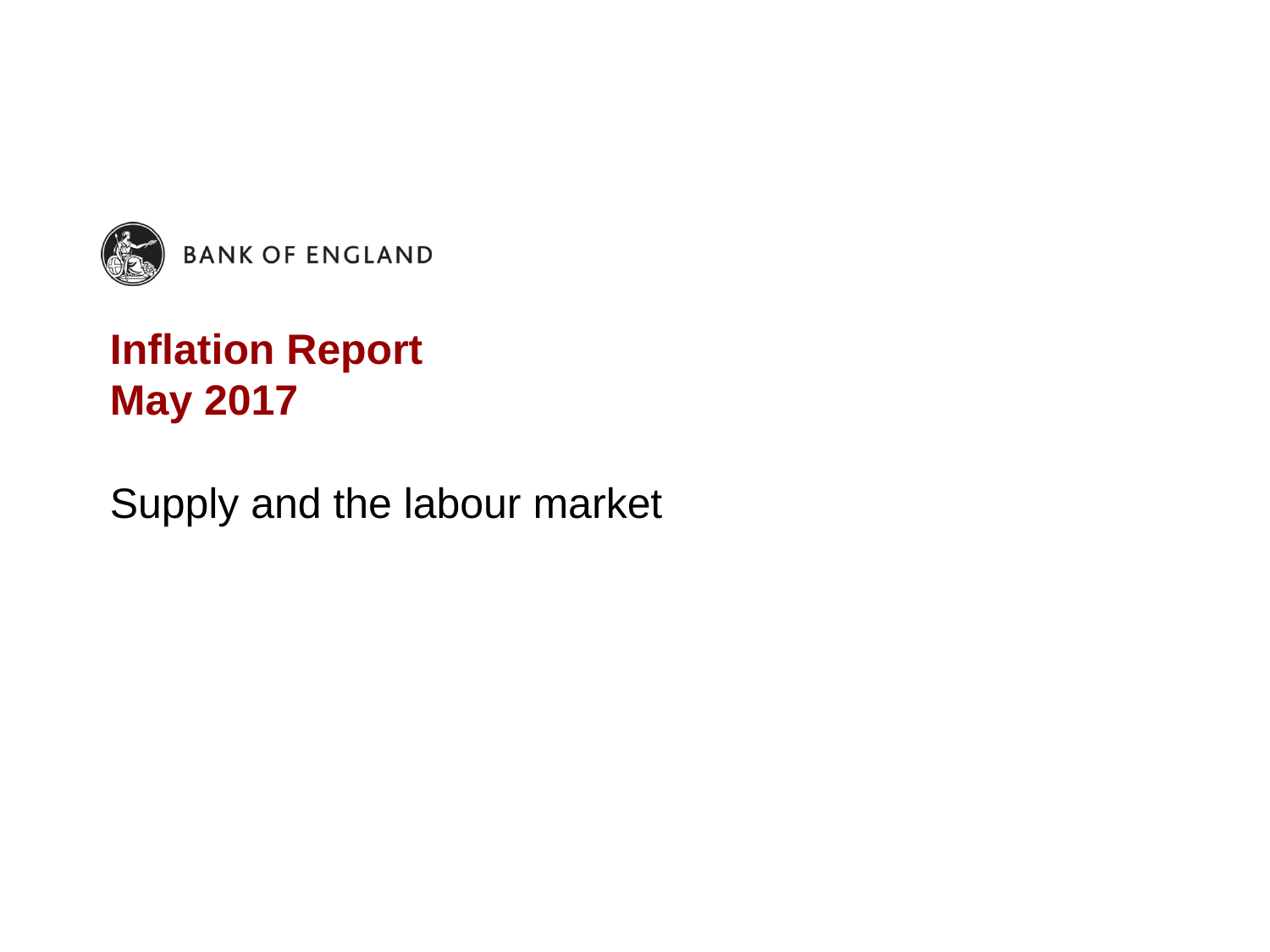

# Inflation Report May 2017
Supply and the labour market